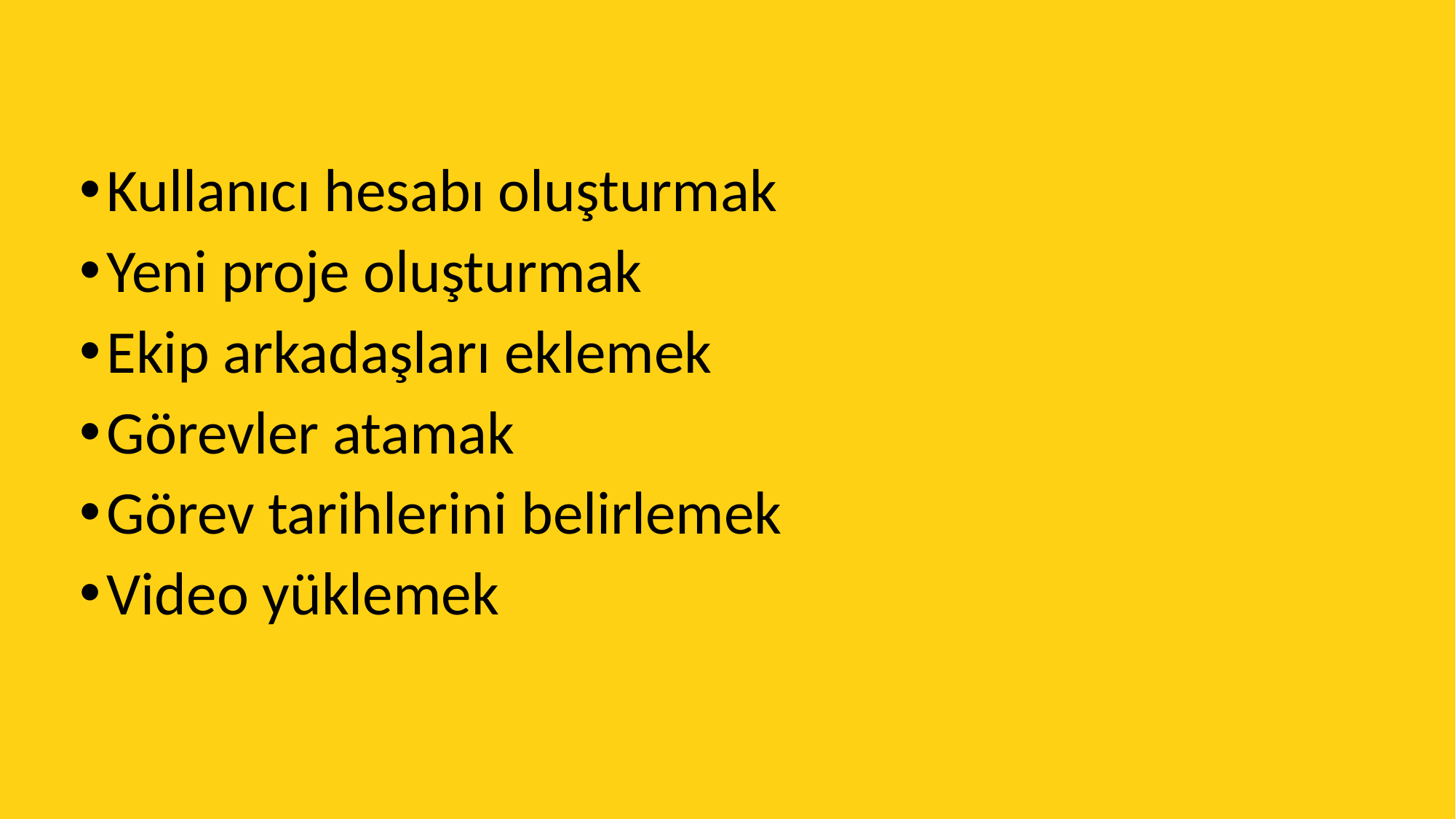

Kullanıcı hesabı oluşturmak
Yeni proje oluşturmak
Ekip arkadaşları eklemek
Görevler atamak
Görev tarihlerini belirlemek
Video yüklemek